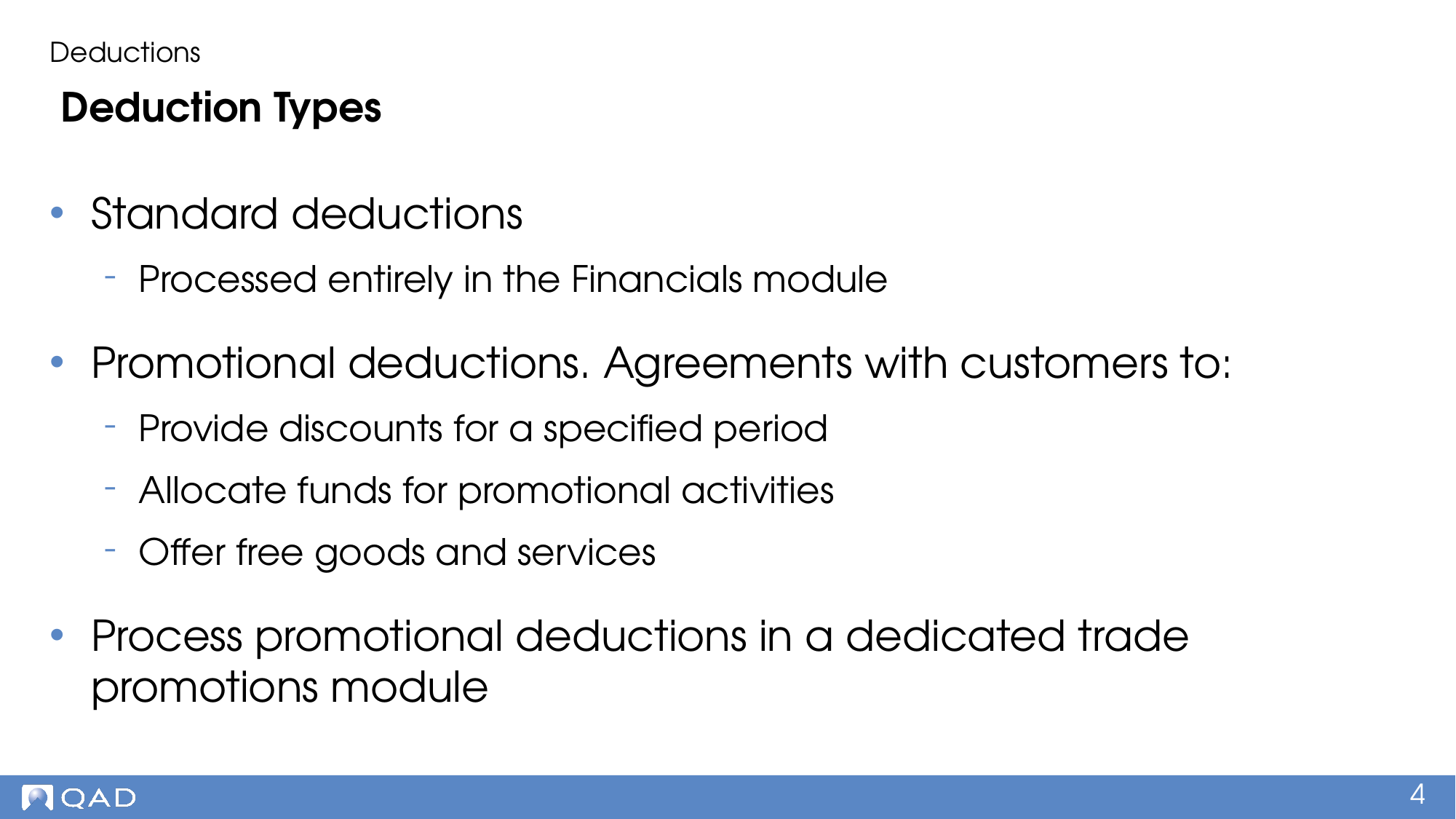

Deductions
# Deduction Types
Standard deductions
Processed entirely in the Financials module
Promotional deductions. Agreements with customers to:
Provide discounts for a specified period
Allocate funds for promotional activities
Offer free goods and services
Process promotional deductions in a dedicated trade promotions module

4